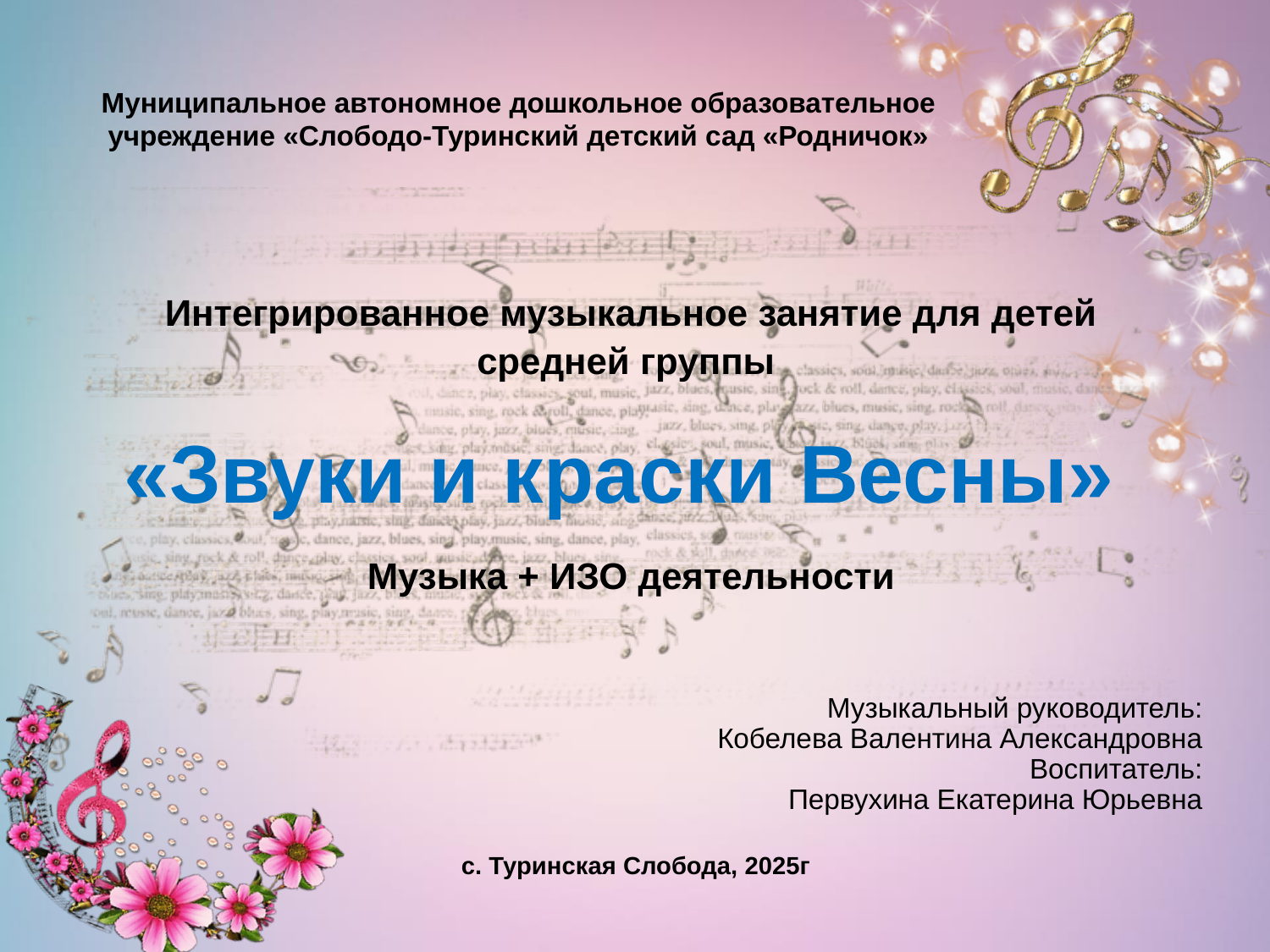

# Муниципальное автономное дошкольное образовательное учреждение «Слободо-Туринский детский сад «Родничок»
Интегрированное музыкальное занятие для детей средней группы
«Звуки и краски Весны»
Музыка + ИЗО деятельности

Музыкальный руководитель:
Кобелева Валентина Александровна
Воспитатель:
Первухина Екатерина Юрьевна
с. Туринская Слобода, 2025г